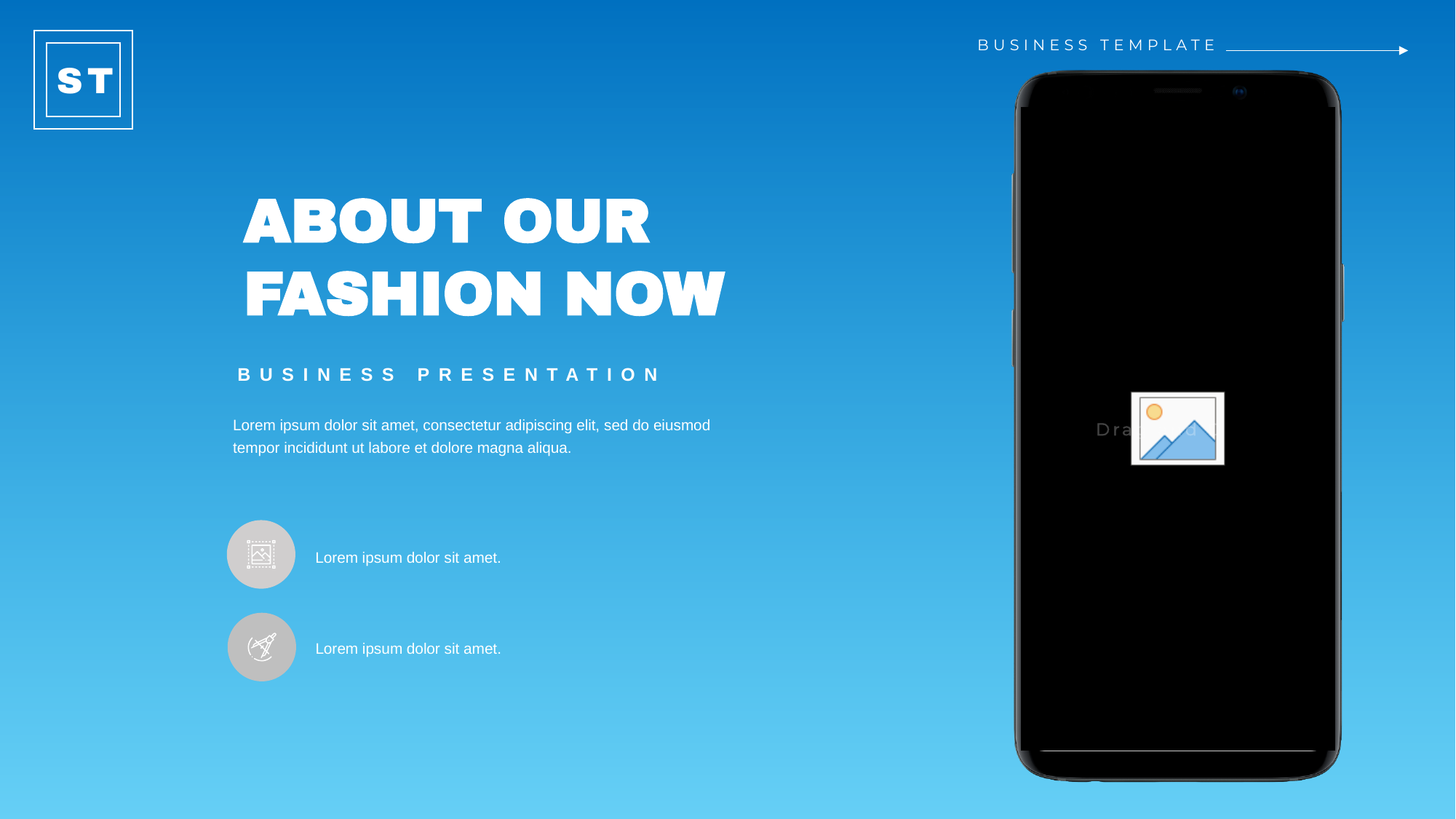

ST
BUSINESS TEMPLATE

ABOUT OUR
FASHION NOW
BUSINESS PRESENTATION
Lorem ipsum dolor sit amet, consectetur adipiscing elit, sed do eiusmod tempor incididunt ut labore et dolore magna aliqua.

Lorem ipsum dolor sit amet.

Lorem ipsum dolor sit amet.